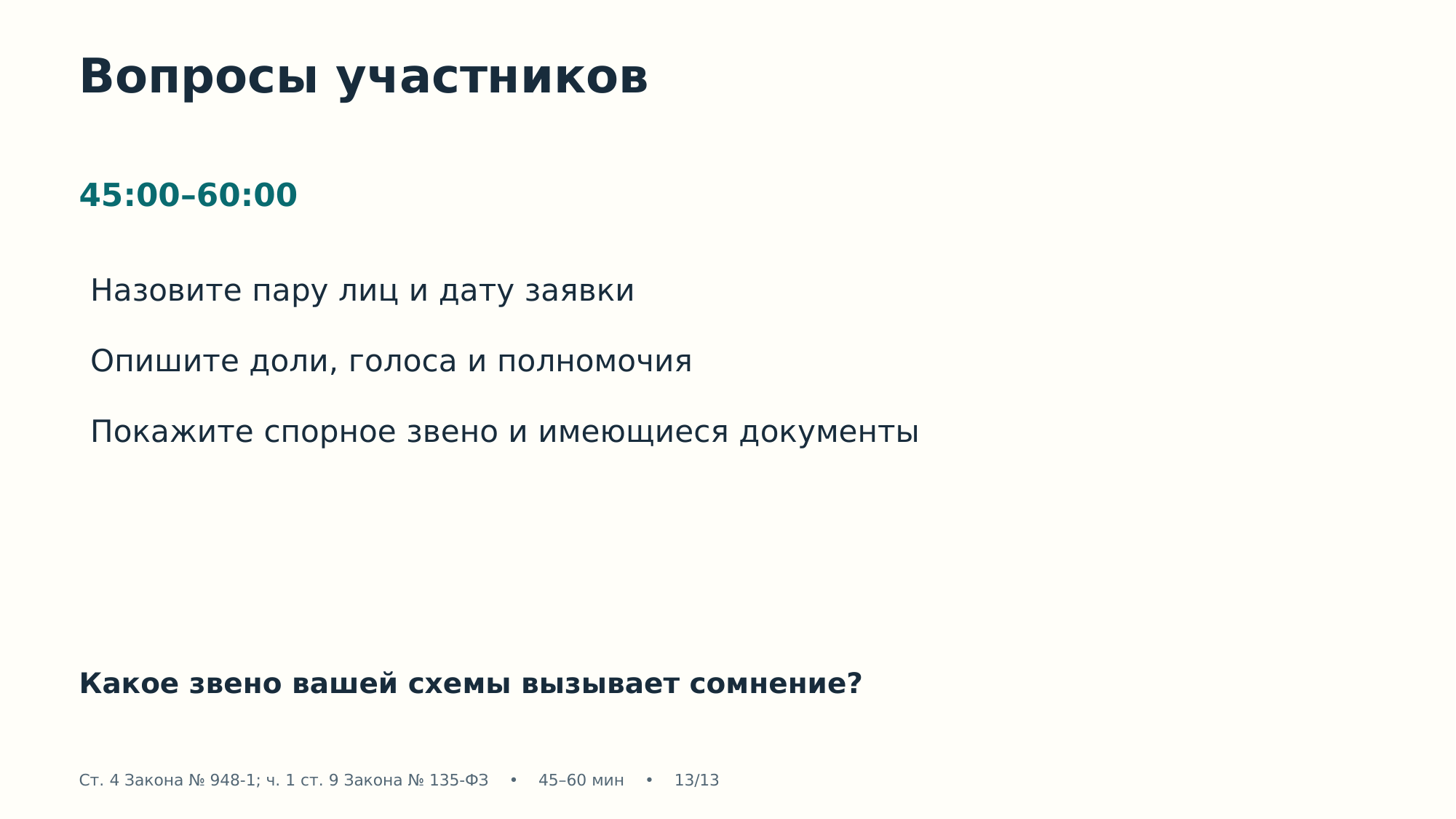

Вопросы участников
45:00–60:00
Назовите пару лиц и дату заявки
Опишите доли, голоса и полномочия
Покажите спорное звено и имеющиеся документы
Какое звено вашей схемы вызывает сомнение?
Ст. 4 Закона № 948-1; ч. 1 ст. 9 Закона № 135-ФЗ    •    45–60 мин    •    13/13